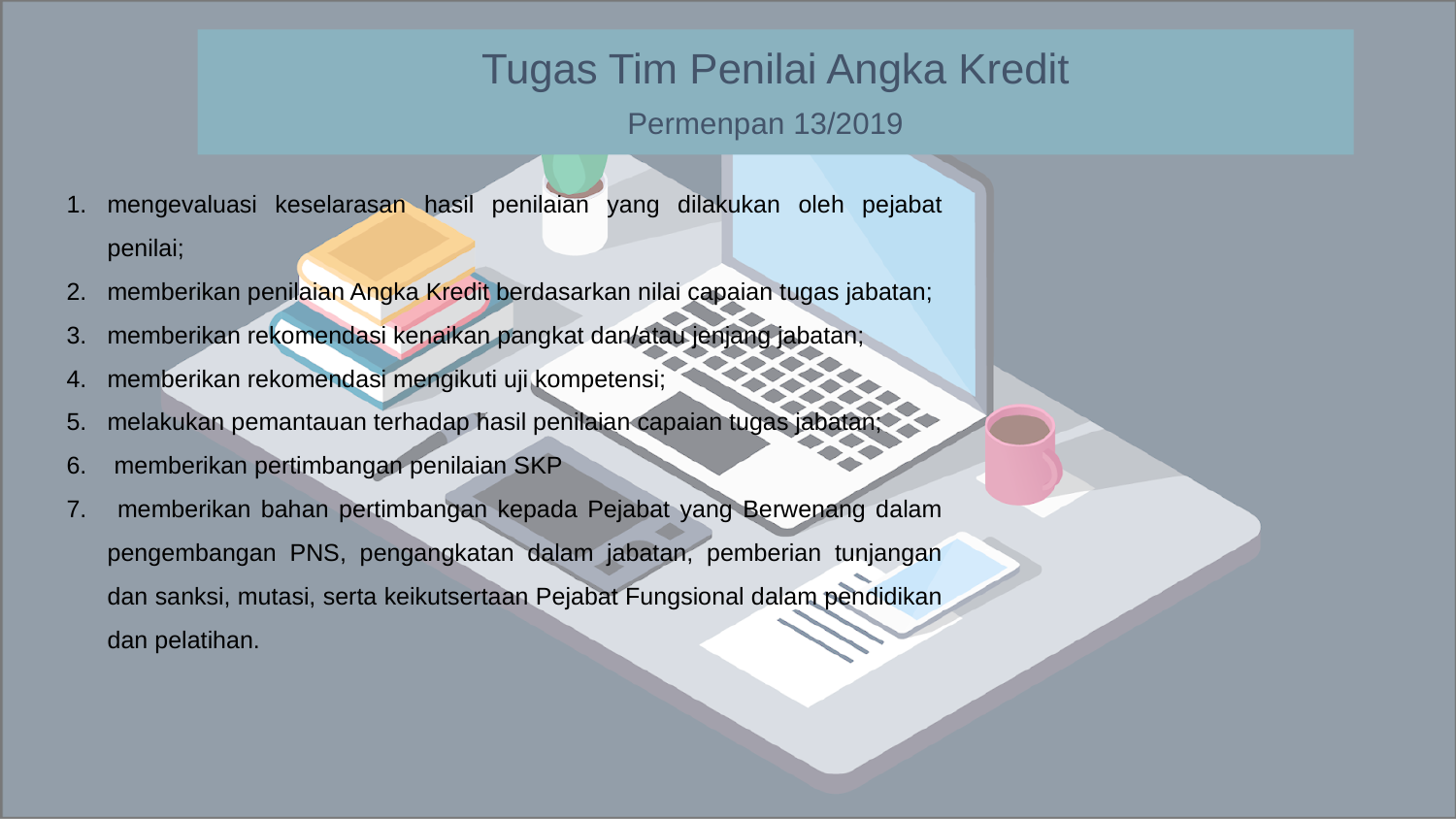

Tugas Tim Penilai Angka Kredit
Permenpan 13/2019
mengevaluasi keselarasan hasil penilaian yang dilakukan oleh pejabat penilai;
memberikan penilaian Angka Kredit berdasarkan nilai capaian tugas jabatan;
memberikan rekomendasi kenaikan pangkat dan/atau jenjang jabatan;
memberikan rekomendasi mengikuti uji kompetensi;
melakukan pemantauan terhadap hasil penilaian capaian tugas jabatan;
 memberikan pertimbangan penilaian SKP
 memberikan bahan pertimbangan kepada Pejabat yang Berwenang dalam pengembangan PNS, pengangkatan dalam jabatan, pemberian tunjangan dan sanksi, mutasi, serta keikutsertaan Pejabat Fungsional dalam pendidikan dan pelatihan.